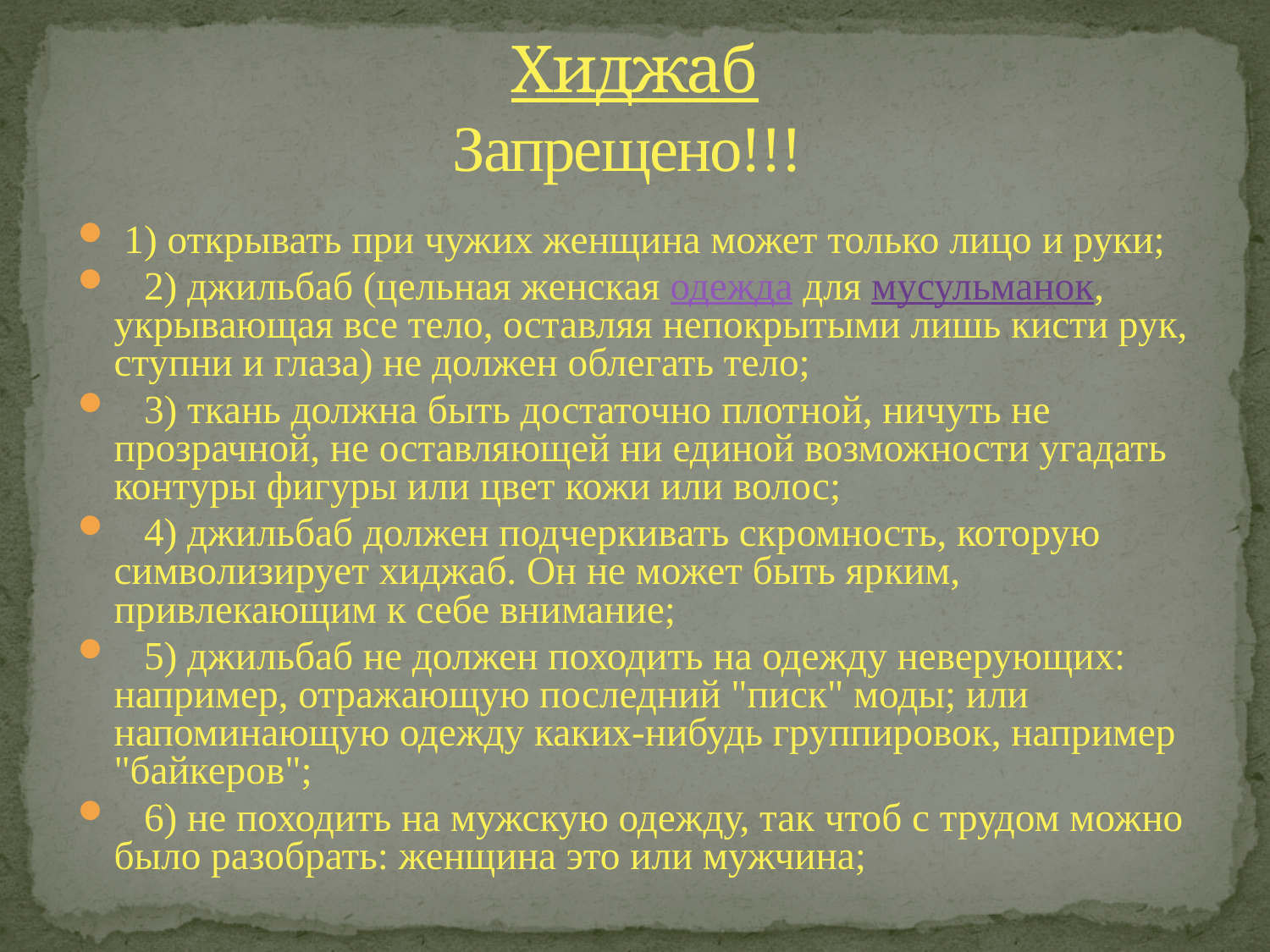

# Хиджаб Запрещено!!!
 1) открывать при чужих женщина может только лицо и руки;
   2) джильбаб (цельная женская одежда для мусульманок, укрывающая все тело, оставляя непокрытыми лишь кисти рук, ступни и глаза) не должен облегать тело;
   3) ткань должна быть достаточно плотной, ничуть не прозрачной, не оставляющей ни единой возможности угадать контуры фигуры или цвет кожи или волос;
   4) джильбаб должен подчеркивать скромность, которую символизирует хиджаб. Он не может быть ярким, привлекающим к себе внимание;
   5) джильбаб не должен походить на одежду неверующих: например, отражающую последний "писк" моды; или напоминающую одежду каких-нибудь группировок, например "байкеров";
   6) не походить на мужскую одежду, так чтоб с трудом можно было разобрать: женщина это или мужчина;